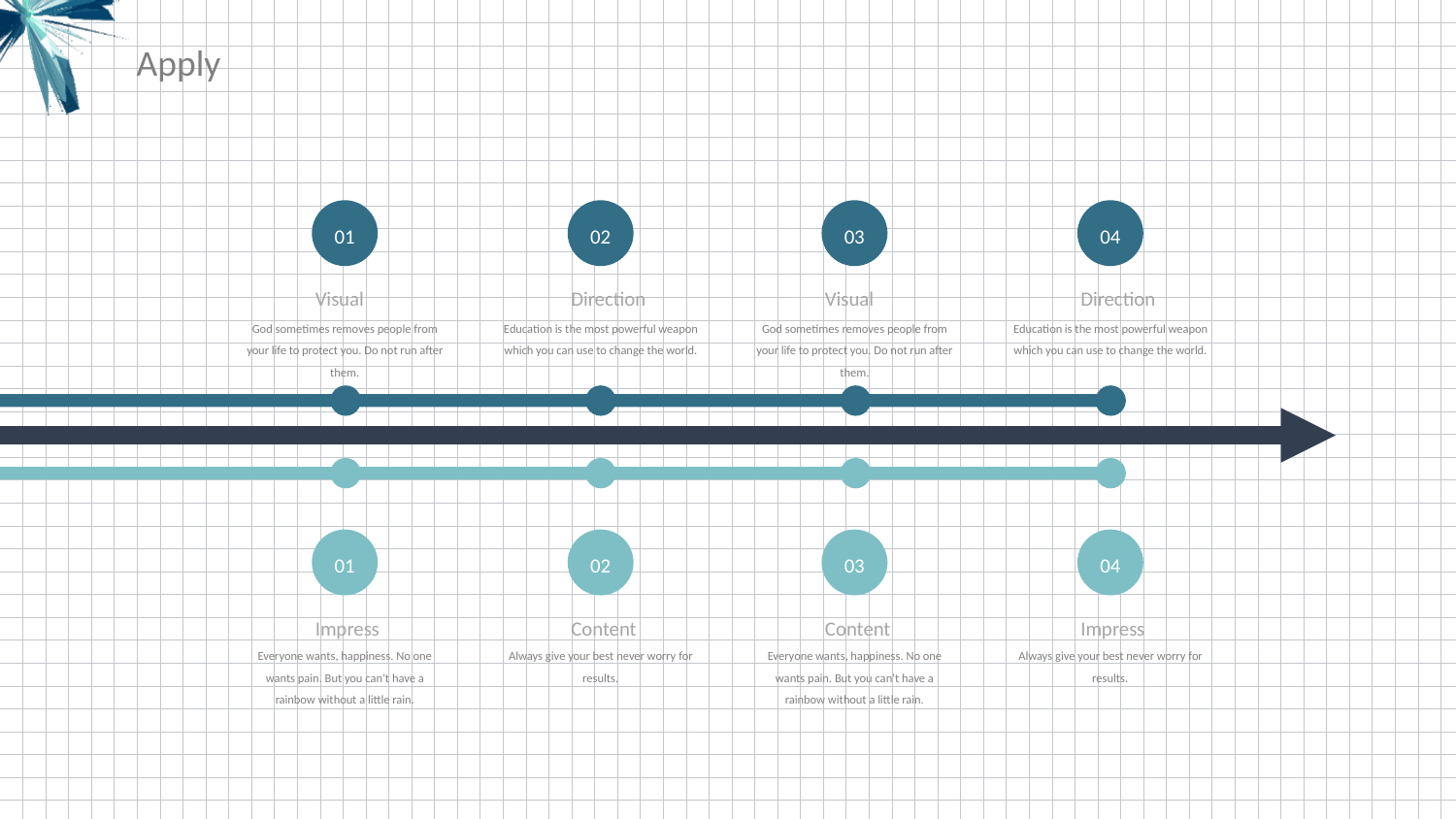

Apply
01
02
03
04
Visual
Direction
Visual
Direction
God sometimes removes people from your life to protect you. Do not run after them.
Education is the most powerful weapon which you can use to change the world.
God sometimes removes people from your life to protect you. Do not run after them.
Education is the most powerful weapon which you can use to change the world.

01
02
03
04
Impress
Content
Content
Impress
Everyone wants, happiness. No one wants pain. But you can’t have a rainbow without a little rain.
Always give your best never worry for results.
Everyone wants, happiness. No one wants pain. But you can’t have a rainbow without a little rain.
Always give your best never worry for results.